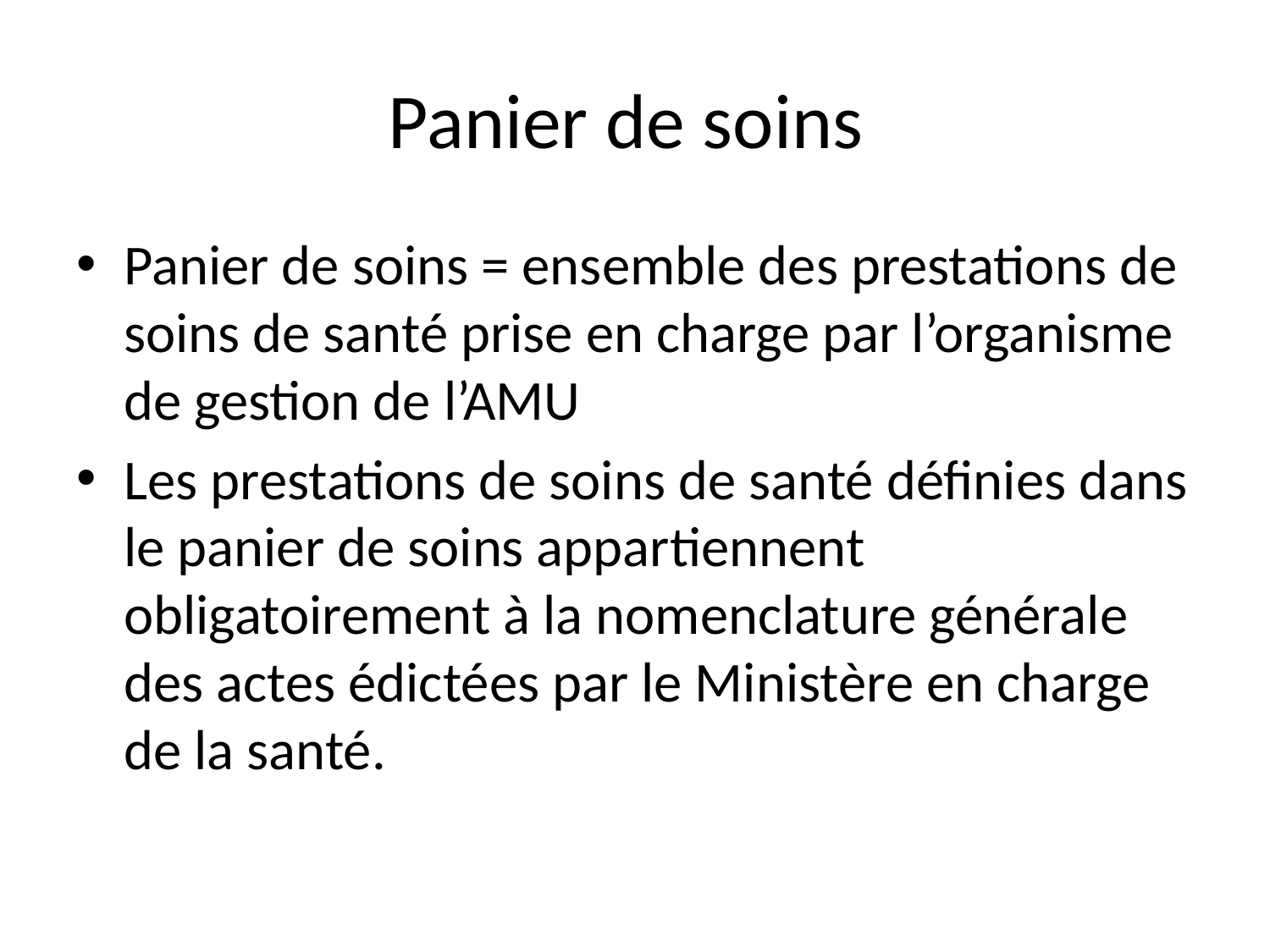

# Panier de soins
Panier de soins = ensemble des prestations de soins de santé prise en charge par l’organisme de gestion de l’AMU
Les prestations de soins de santé définies dans le panier de soins appartiennent obligatoirement à la nomenclature générale des actes édictées par le Ministère en charge de la santé.